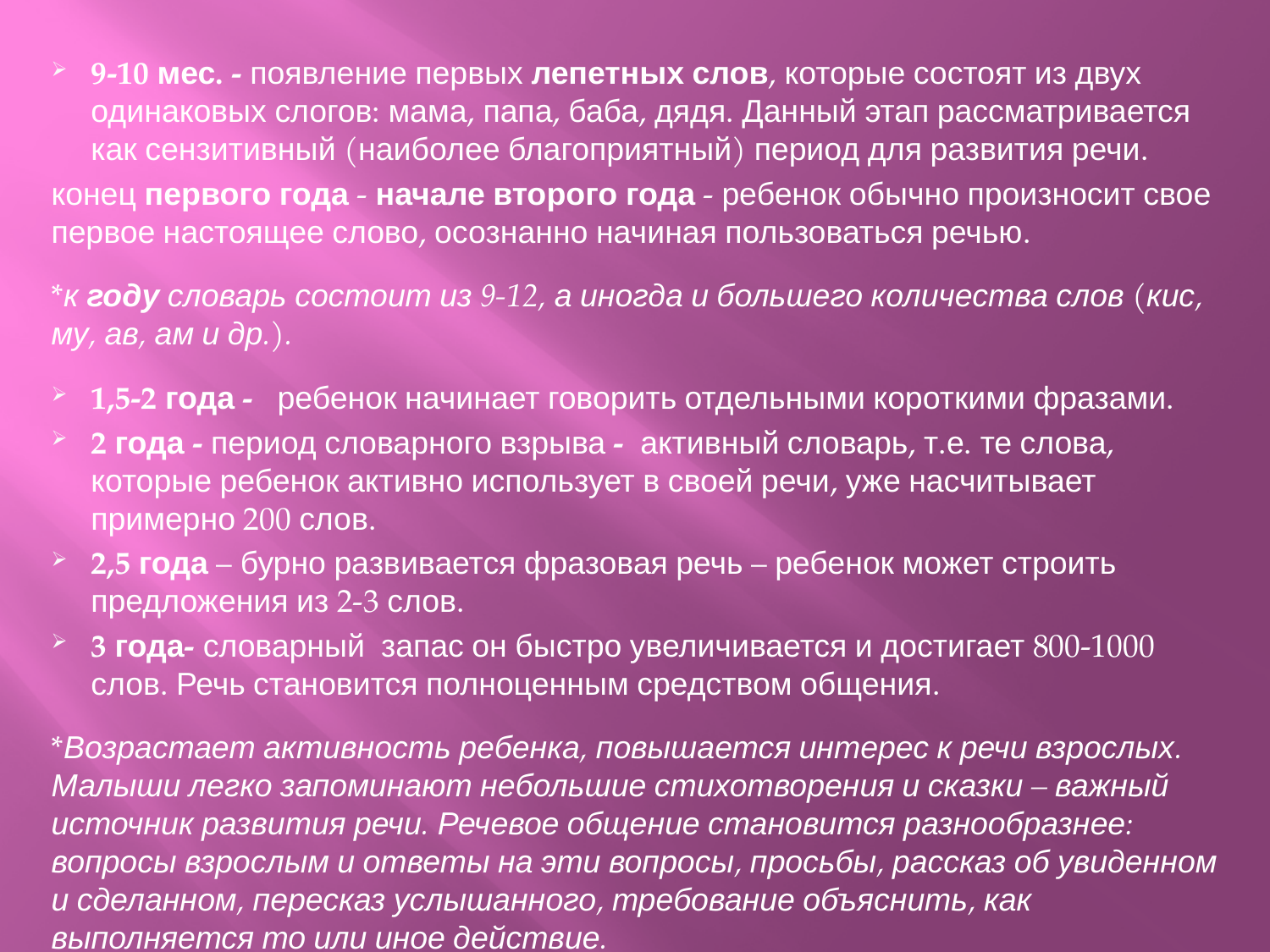

9-10 мес. - появление первых лепетных слов, которые состоят из двух одинаковых слогов: мама, папа, баба, дядя. Данный этап рассматривается как сензитивный (наиболее благоприятный) период для развития речи.
конец первого года - начале второго года - ребенок обычно произносит свое первое настоящее слово, осознанно начиная пользоваться речью.

*к году словарь состоит из 9-12, а иногда и большего количества слов (кис, му, ав, ам и др.).

1,5-2 года -   ребенок начинает говорить отдельными короткими фразами.
2 года - период словарного взрыва -  активный словарь, т.е. те слова, которые ребенок активно использует в своей речи, уже насчитывает примерно 200 слов.
2,5 года – бурно развивается фразовая речь – ребенок может строить предложения из 2-3 слов.
3 года- словарный  запас он быстро увеличивается и достигает 800-1000 слов. Речь становится полноценным средством общения.

*Возрастает активность ребенка, повышается интерес к речи взрослых. Малыши легко запоминают небольшие стихотворения и сказки – важный источник развития речи. Речевое общение становится разнообразнее: вопросы взрослым и ответы на эти вопросы, просьбы, рассказ об увиденном и сделанном, пересказ услышанного, требование объяснить, как выполняется то или иное действие.